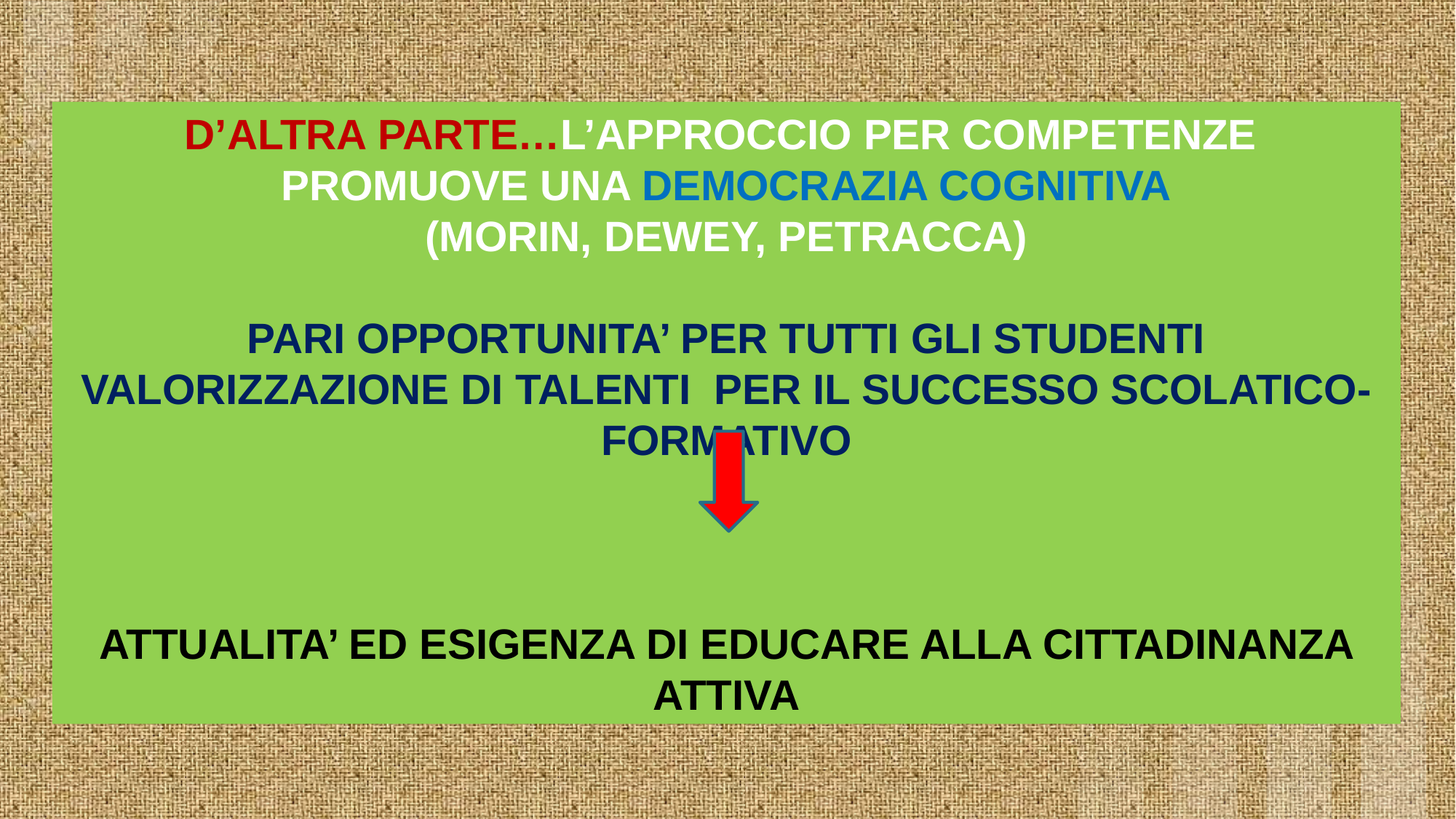

D’ALTRA PARTE…L’APPROCCIO PER COMPETENZE  PROMUOVE UNA DEMOCRAZIA COGNITIVA
(MORIN, DEWEY, PETRACCA)

PARI OPPORTUNITA’ PER TUTTI GLI STUDENTI
VALORIZZAZIONE DI TALENTI  PER IL SUCCESSO SCOLATICO- FORMATIVO

ATTUALITA’ ED ESIGENZA DI EDUCARE ALLA CITTADINANZA ATTIVA